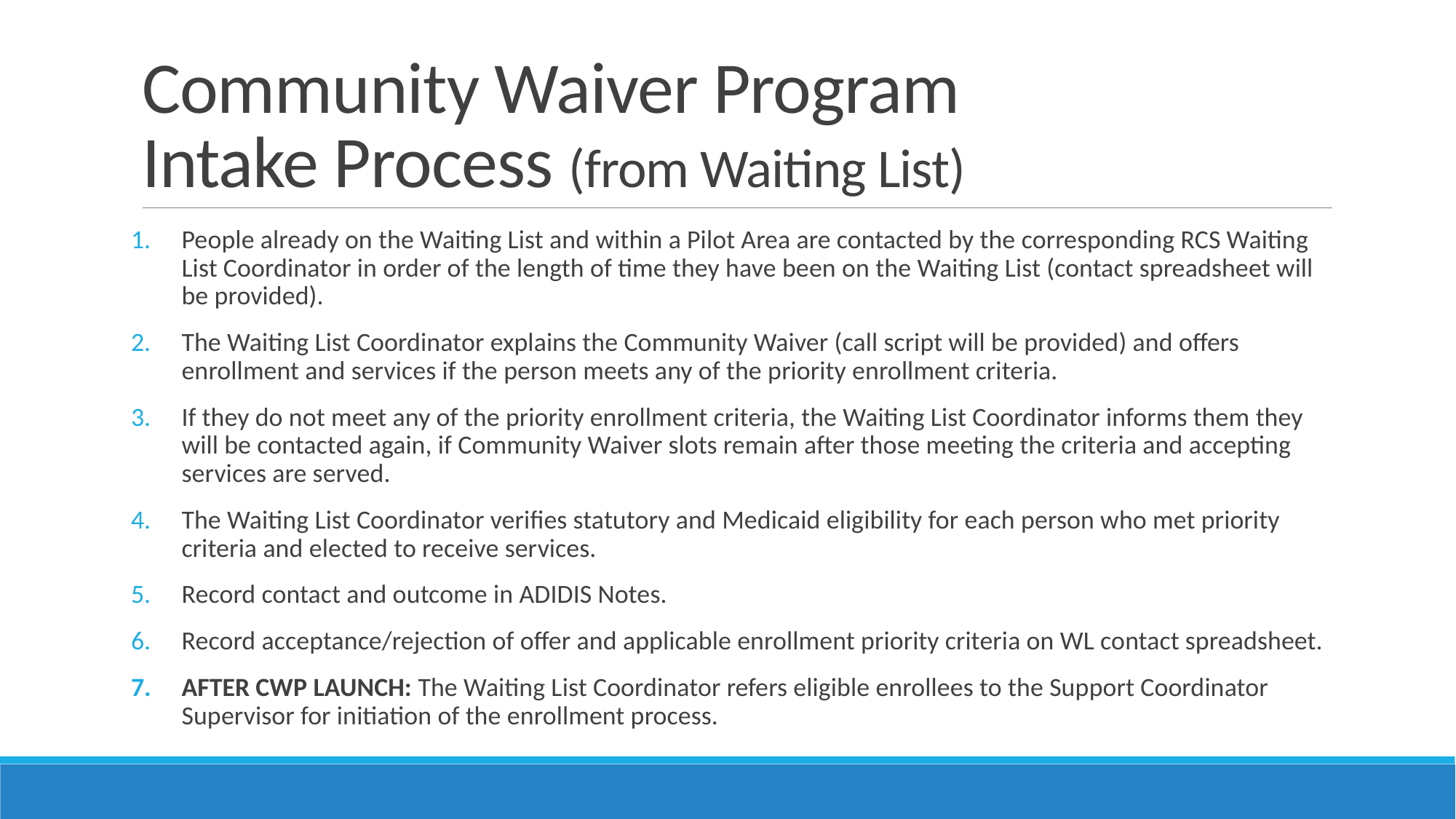

# Community Waiver Program Intake Process (from Waiting List)
People already on the Waiting List and within a Pilot Area are contacted by the corresponding RCS Waiting List Coordinator in order of the length of time they have been on the Waiting List (contact spreadsheet will be provided).
The Waiting List Coordinator explains the Community Waiver (call script will be provided) and offers enrollment and services if the person meets any of the priority enrollment criteria.
If they do not meet any of the priority enrollment criteria, the Waiting List Coordinator informs them they will be contacted again, if Community Waiver slots remain after those meeting the criteria and accepting services are served.
The Waiting List Coordinator verifies statutory and Medicaid eligibility for each person who met priority criteria and elected to receive services.
Record contact and outcome in ADIDIS Notes.
Record acceptance/rejection of offer and applicable enrollment priority criteria on WL contact spreadsheet.
AFTER CWP LAUNCH: The Waiting List Coordinator refers eligible enrollees to the Support Coordinator Supervisor for initiation of the enrollment process.